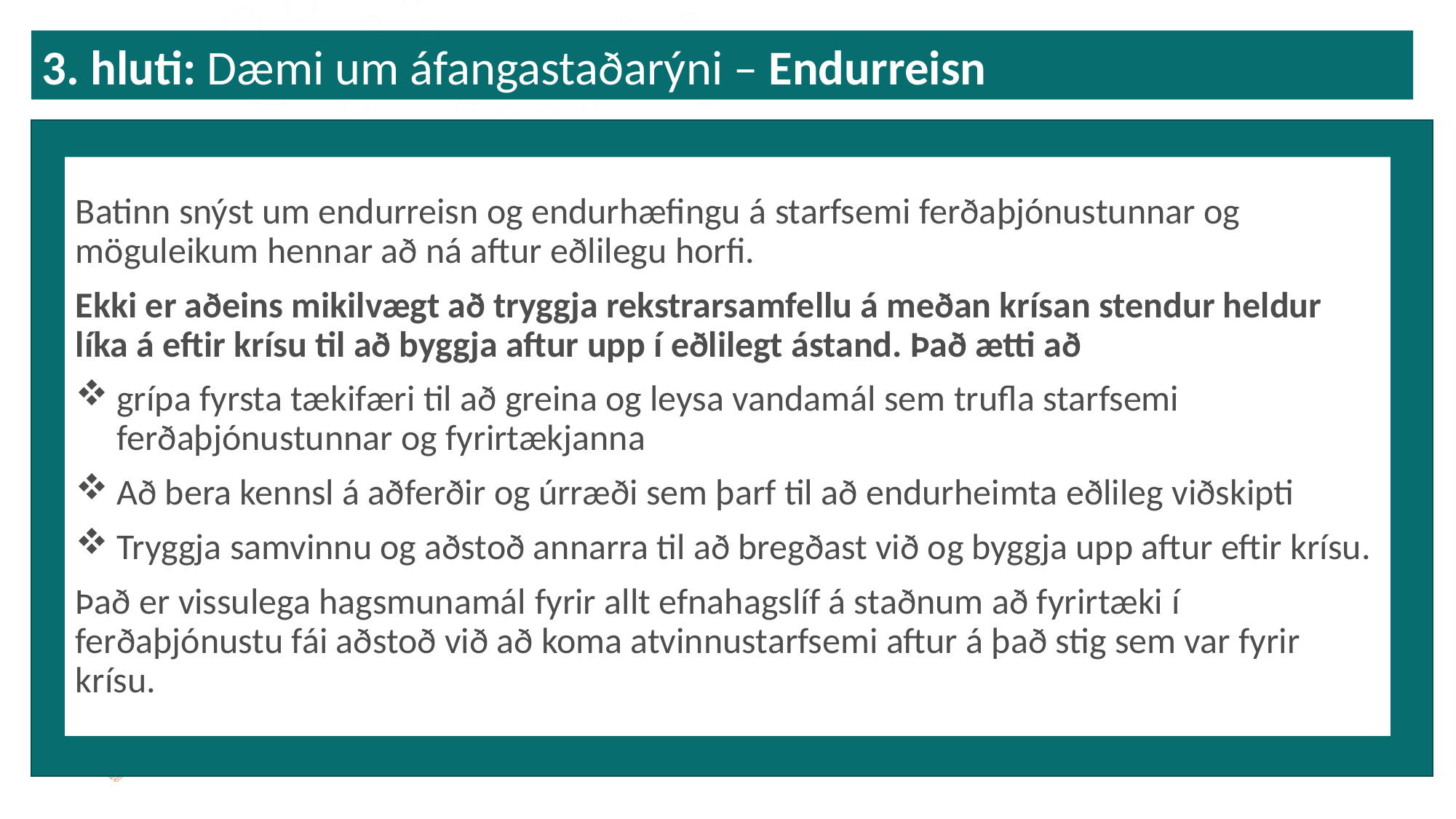

3. hluti: Dæmi um áfangastaðarýni – Endurreisn

Batinn snýst um endurreisn og endurhæfingu á starfsemi ferðaþjónustunnar og möguleikum hennar að ná aftur eðlilegu horfi.
Ekki er aðeins mikilvægt að tryggja rekstrarsamfellu á meðan krísan stendur heldur líka á eftir krísu til að byggja aftur upp í eðlilegt ástand. Það ætti að
grípa fyrsta tækifæri til að greina og leysa vandamál sem trufla starfsemi ferðaþjónustunnar og fyrirtækjanna
Að bera kennsl á aðferðir og úrræði sem þarf til að endurheimta eðlileg viðskipti
Tryggja samvinnu og aðstoð annarra til að bregðast við og byggja upp aftur eftir krísu.
Það er vissulega hagsmunamál fyrir allt efnahagslíf á staðnum að fyrirtæki í ferðaþjónustu fái aðstoð við að koma atvinnustarfsemi aftur á það stig sem var fyrir krísu.